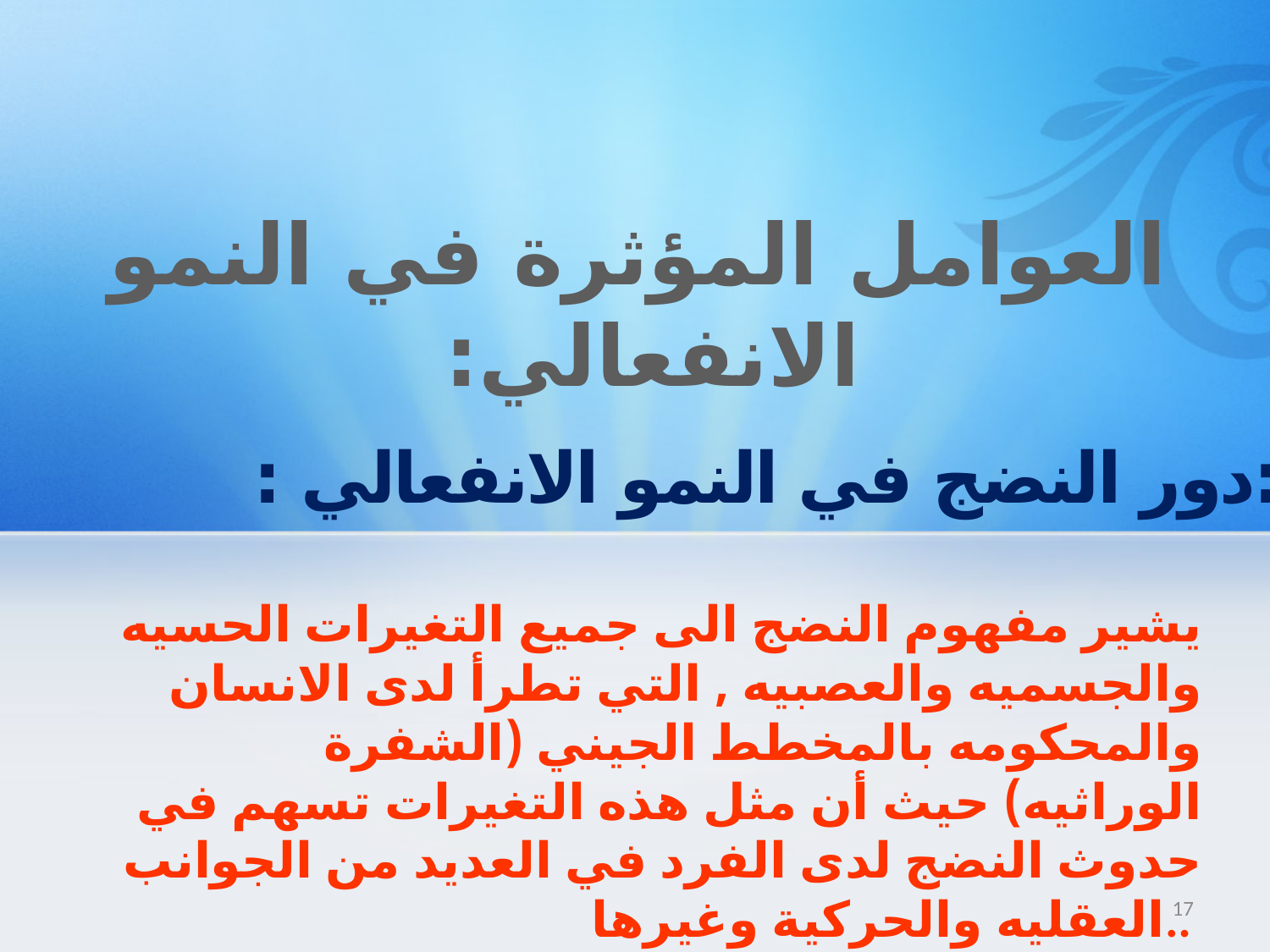

# العوامل المؤثرة في النمو الانفعالي:

أولا:دور النضج في النمو الانفعالي :
يشير مفهوم النضج الى جميع التغيرات الحسيه والجسميه والعصبيه , التي تطرأ لدى الانسان والمحكومه بالمخطط الجيني (الشفرة الوراثيه) حيث أن مثل هذه التغيرات تسهم في حدوث النضج لدى الفرد في العديد من الجوانب العقليه والحركية وغيرها..
17